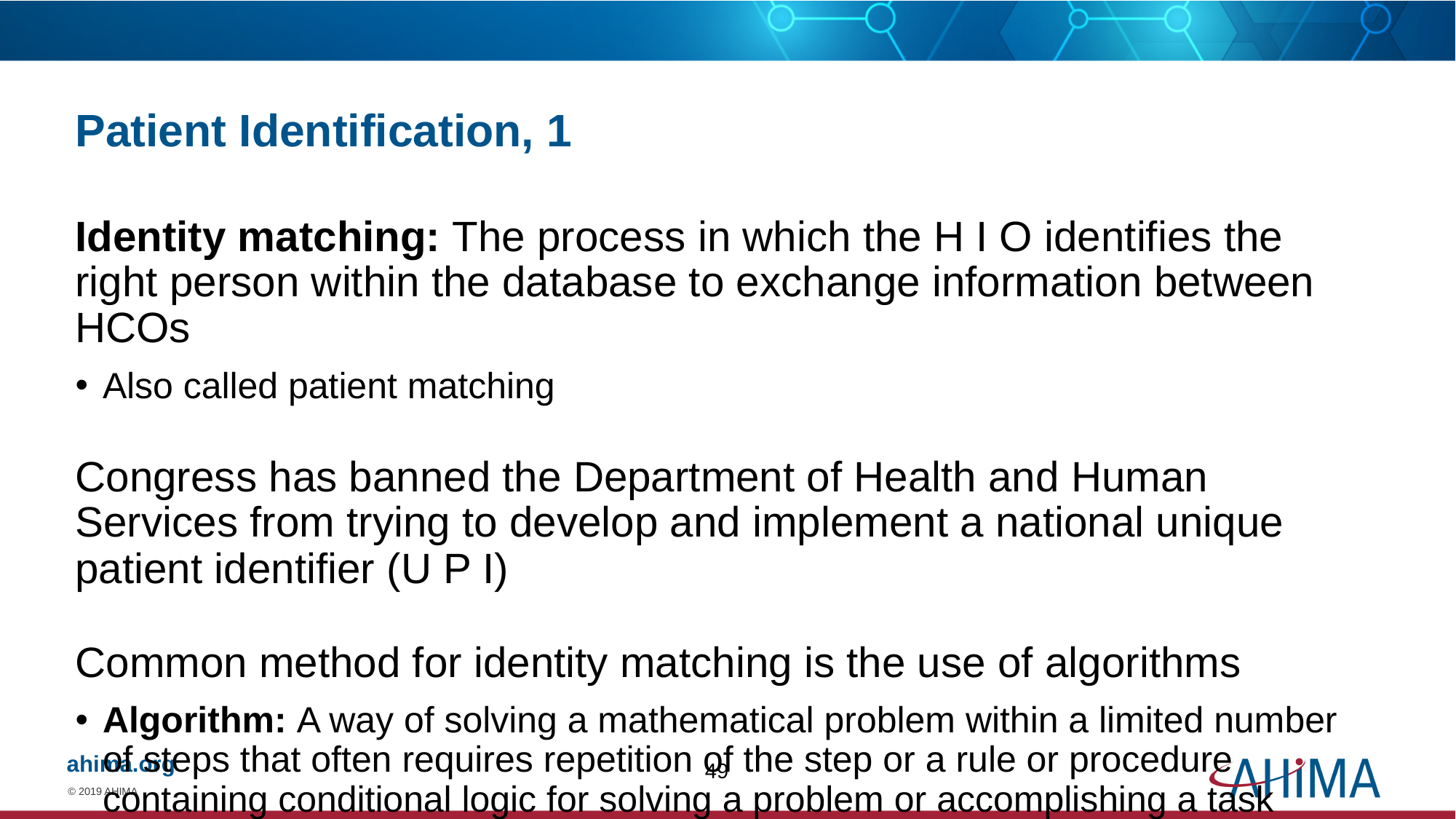

# Patient Identification, 1
Identity matching: The process in which the H I O identifies the right person within the database to exchange information between HCOs
Also called patient matching

Congress has banned the Department of Health and Human Services from trying to develop and implement a national unique patient identifier (U P I)

Common method for identity matching is the use of algorithms
Algorithm: A way of solving a mathematical problem within a limited number of steps that often requires repetition of the step or a rule or procedure containing conditional logic for solving a problem or accomplishing a task